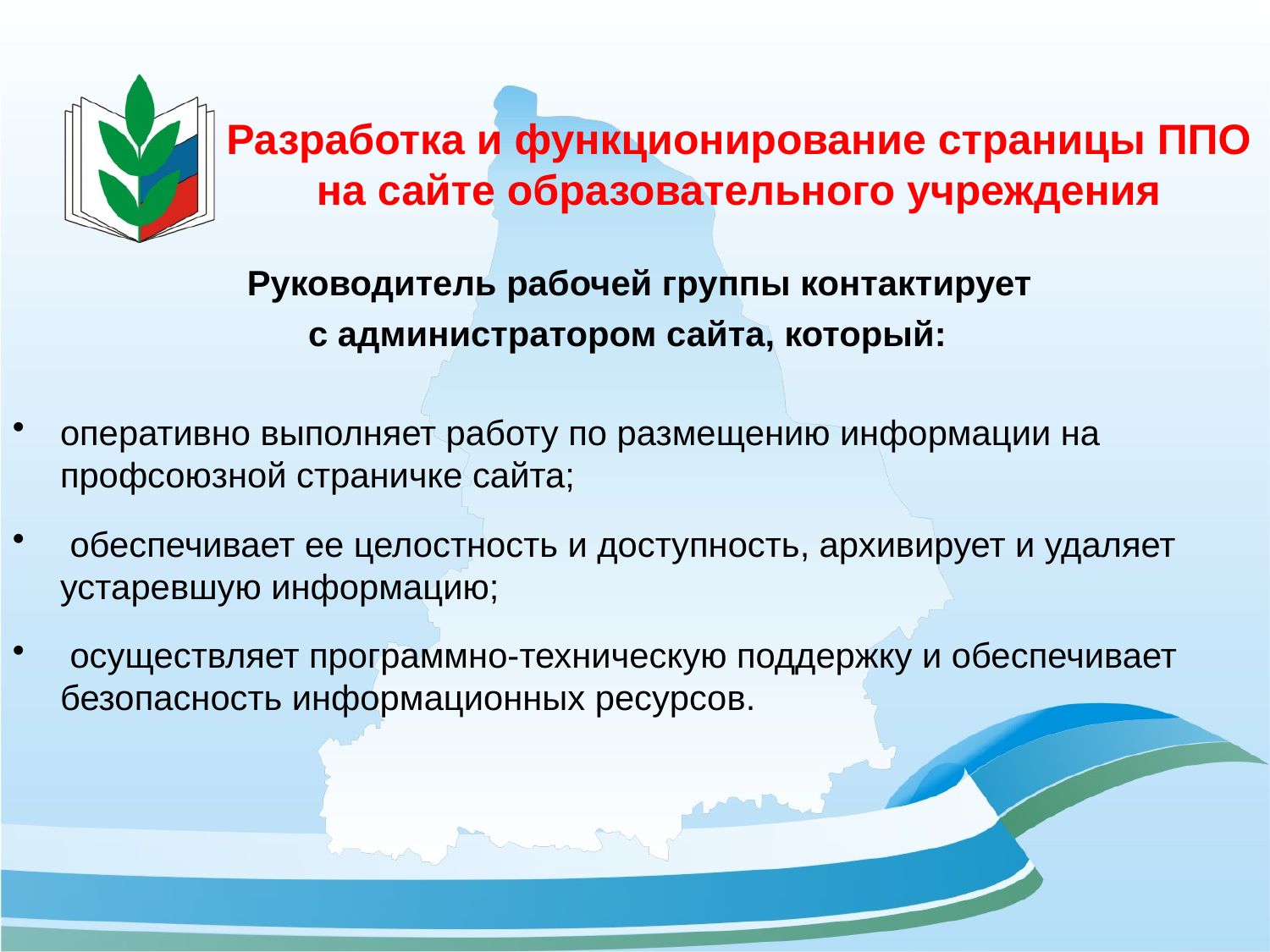

# Разработка и функционирование страницы ППО на сайте образовательного учреждения

   Руководитель рабочей группы контактирует
с администратором сайта, который:

оперативно выполняет работу по размещению информации на профсоюзной страничке сайта;

 обеспечивает ее целостность и доступность, архивирует и удаляет устаревшую информацию;

 осуществляет программно-техническую поддержку и обеспечивает безопасность информационных ресурсов.